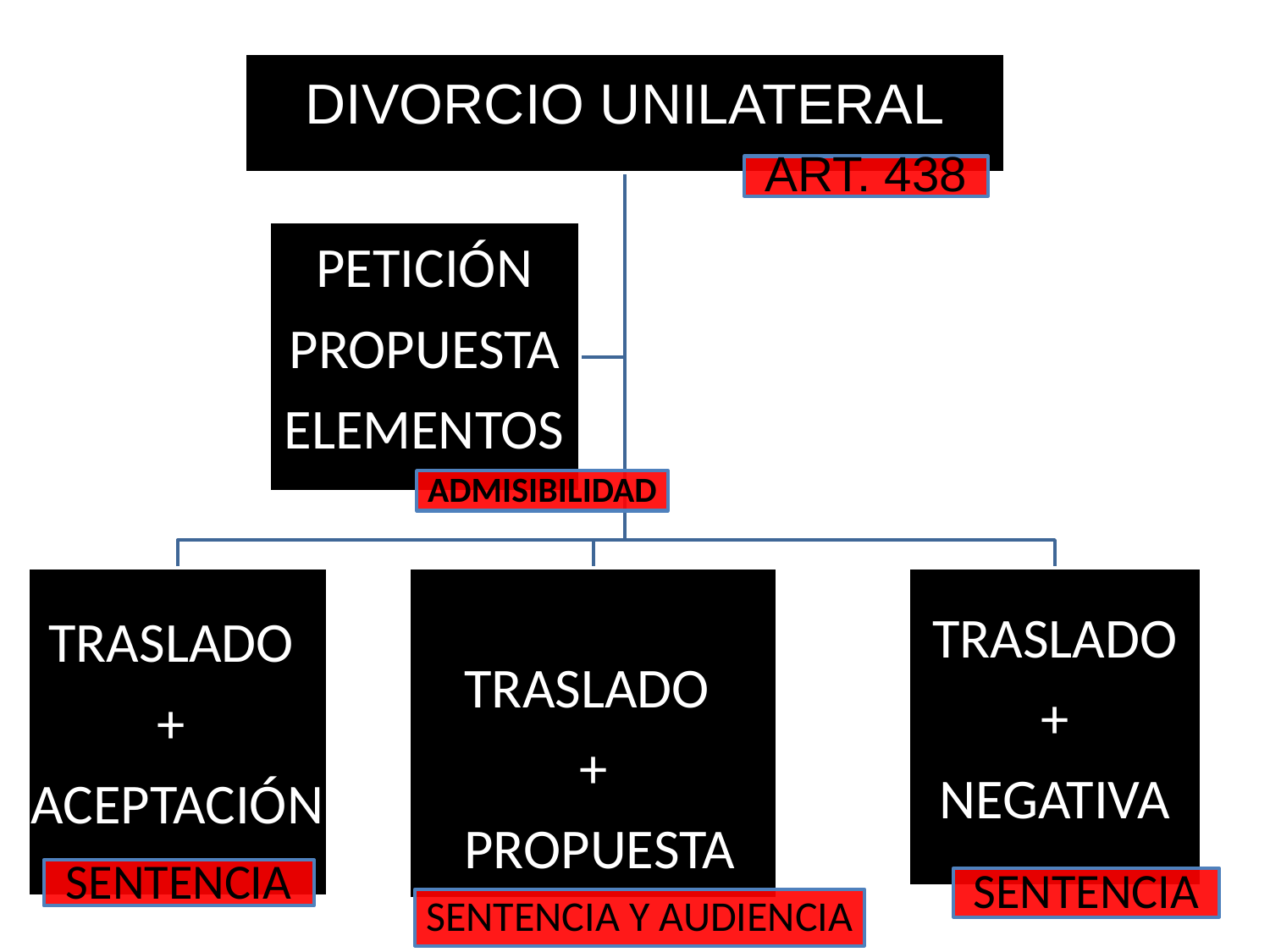

DIVORCIO UNILATERAL
ART. 438
TRASLADO
+
ACEPTACIÓN
SENTENCIA

TRASLADO
+
 PROPUESTA
SENTENCIA Y AUDIENCIA
TRASLADO
+
NEGATIVA
SENTENCIA
PETICIÓN
PROPUESTA
ELEMENTOS
ADMISIBILIDAD